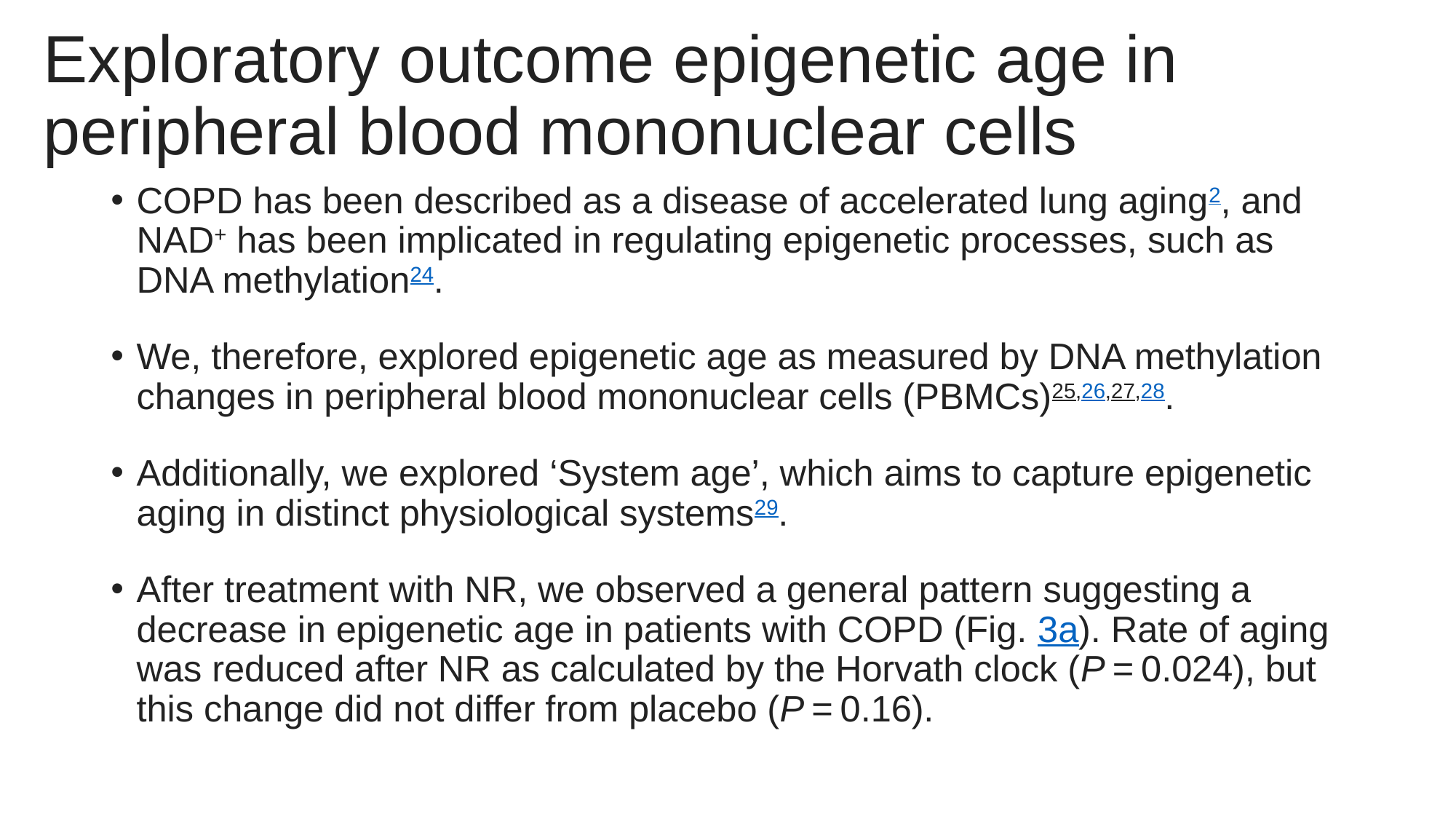

# Exploratory outcome epigenetic age in peripheral blood mononuclear cells
COPD has been described as a disease of accelerated lung aging2, and NAD+ has been implicated in regulating epigenetic processes, such as DNA methylation24.
We, therefore, explored epigenetic age as measured by DNA methylation changes in peripheral blood mononuclear cells (PBMCs)25,26,27,28.
Additionally, we explored ‘System age’, which aims to capture epigenetic aging in distinct physiological systems29.
After treatment with NR, we observed a general pattern suggesting a decrease in epigenetic age in patients with COPD (Fig. 3a). Rate of aging was reduced after NR as calculated by the Horvath clock (P = 0.024), but this change did not differ from placebo (P = 0.16).